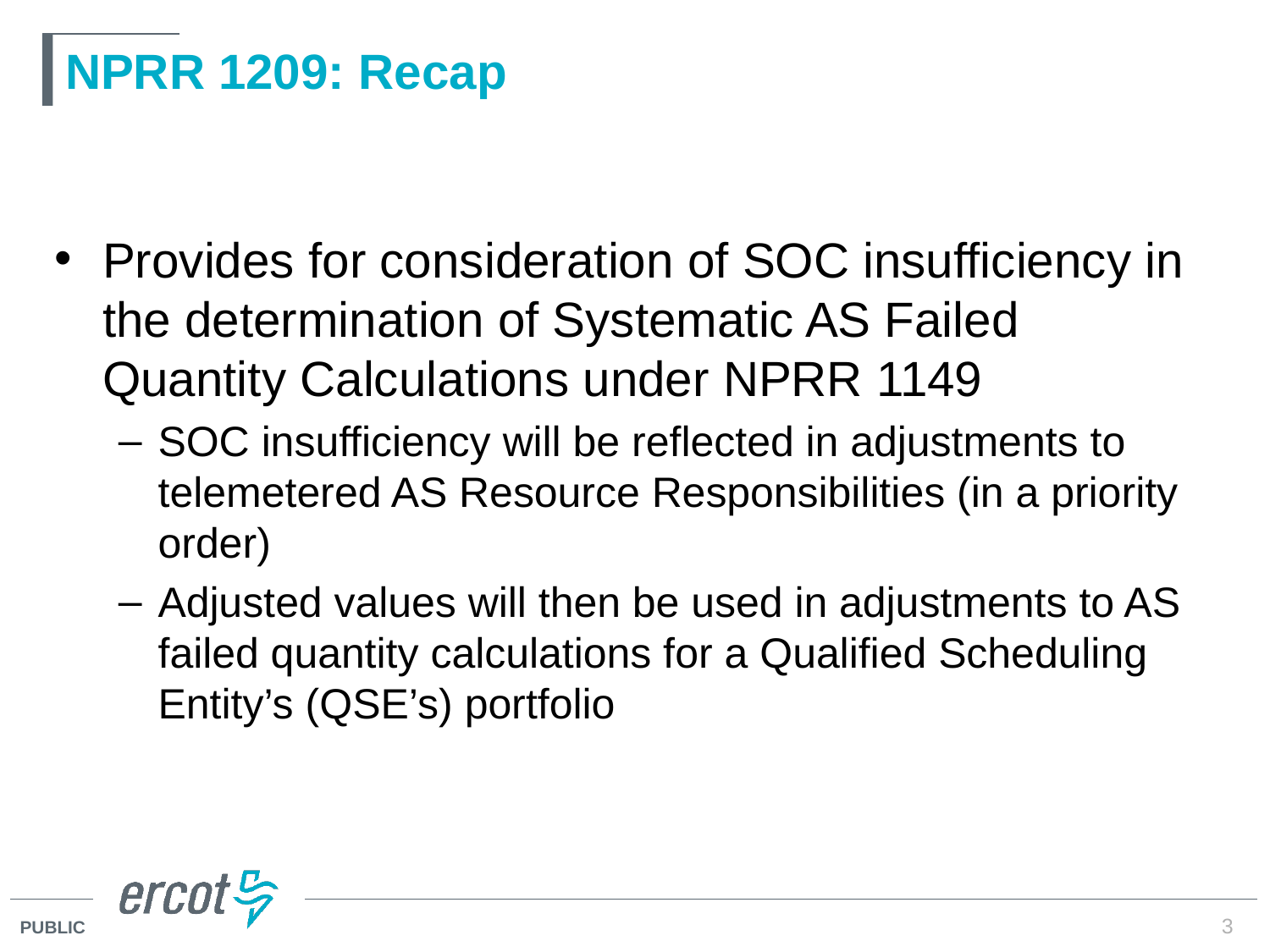

# NPRR 1209: Recap
Provides for consideration of SOC insufficiency in the determination of Systematic AS Failed Quantity Calculations under NPRR 1149
SOC insufficiency will be reflected in adjustments to telemetered AS Resource Responsibilities (in a priority order)
Adjusted values will then be used in adjustments to AS failed quantity calculations for a Qualified Scheduling Entity’s (QSE’s) portfolio
3